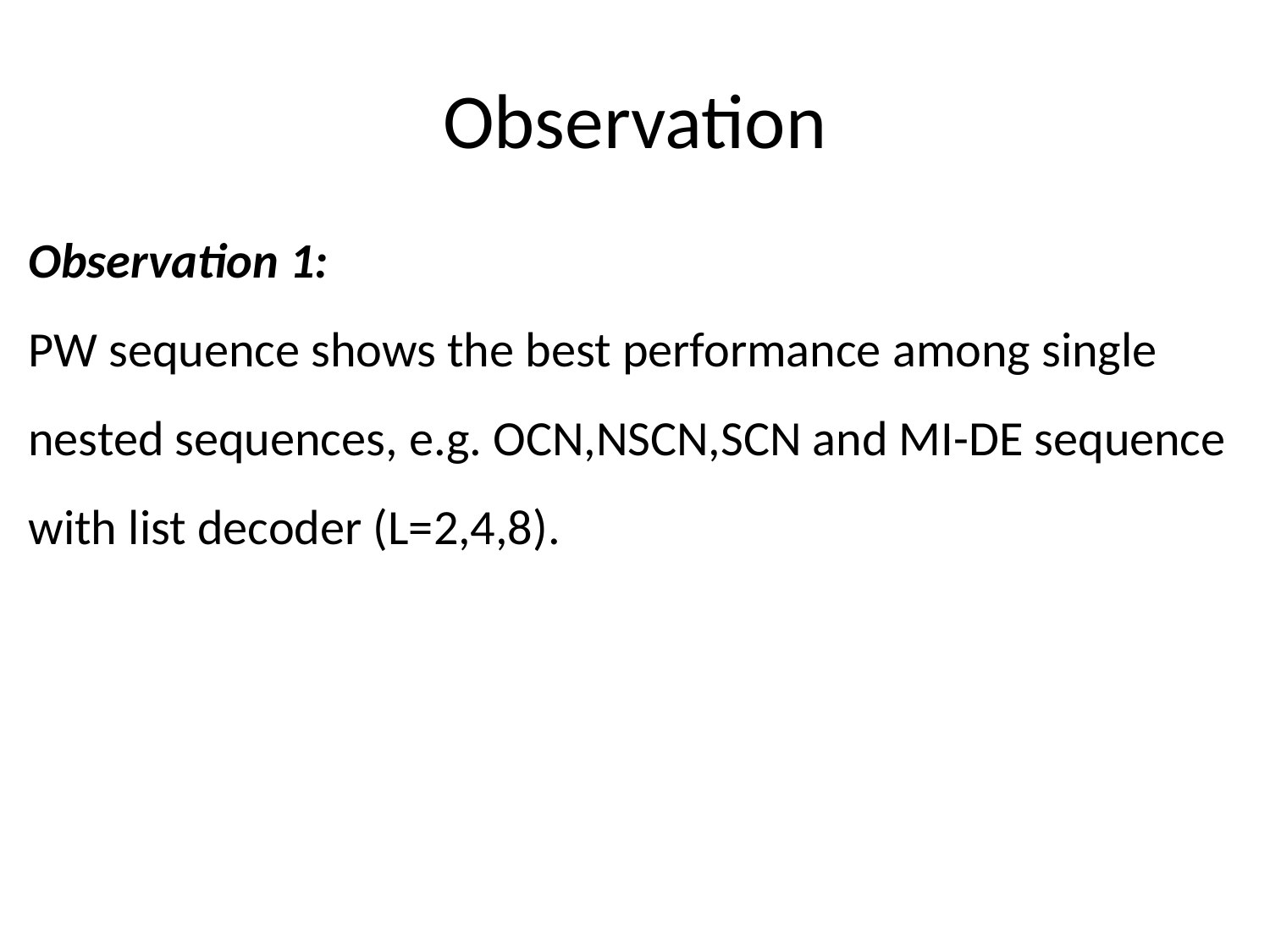

# Observation
Observation 1:
PW sequence shows the best performance among single nested sequences, e.g. OCN,NSCN,SCN and MI-DE sequence with list decoder (L=2,4,8).